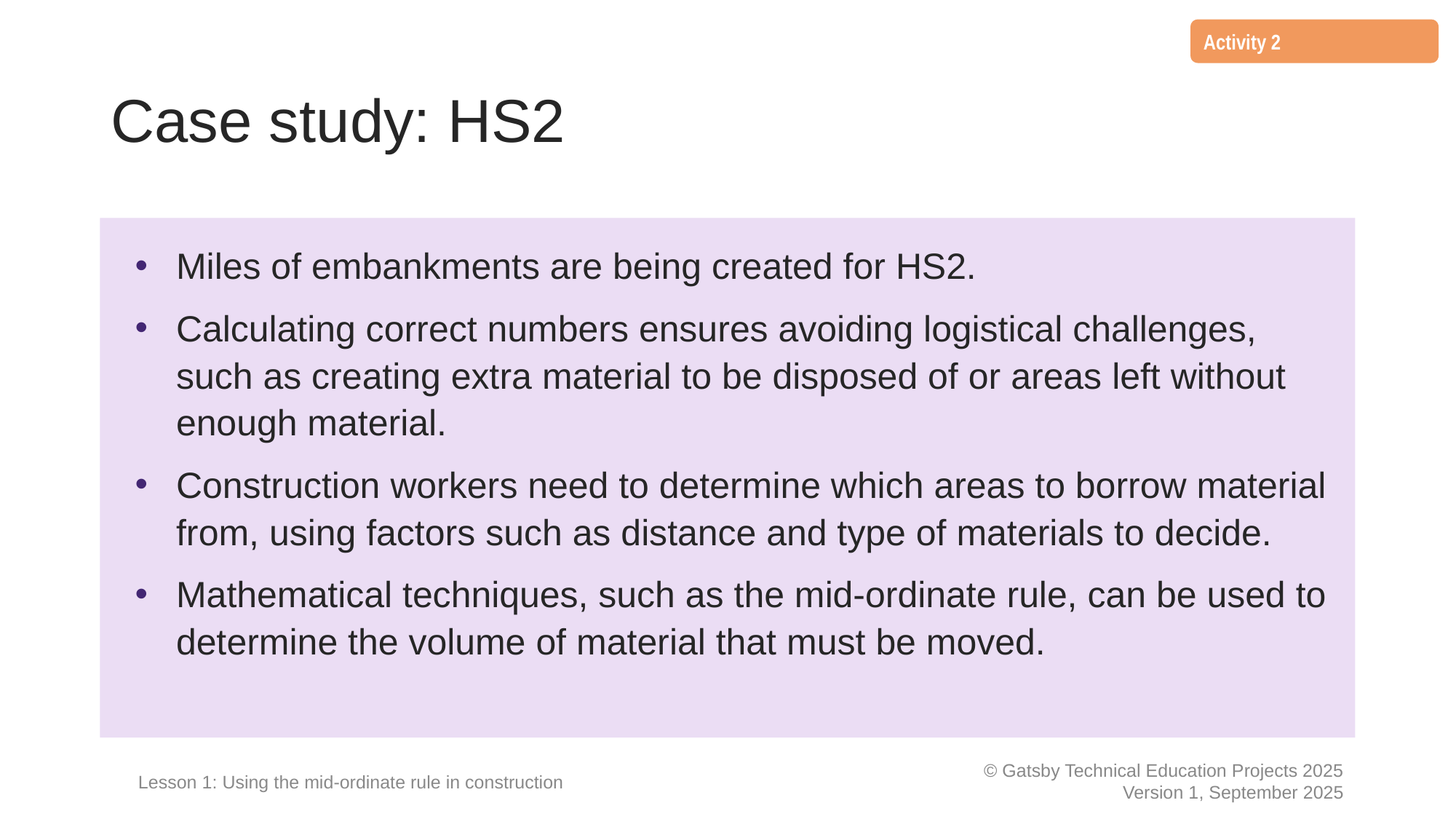

Activity 2
# Case study: HS2
Miles of embankments are being created for HS2.
Calculating correct numbers ensures avoiding logistical challenges, such as creating extra material to be disposed of or areas left without enough material.
Construction workers need to determine which areas to borrow material from, using factors such as distance and type of materials to decide.
Mathematical techniques, such as the mid-ordinate rule, can be used to determine the volume of material that must be moved.
Lesson 1: Using the mid-ordinate rule in construction